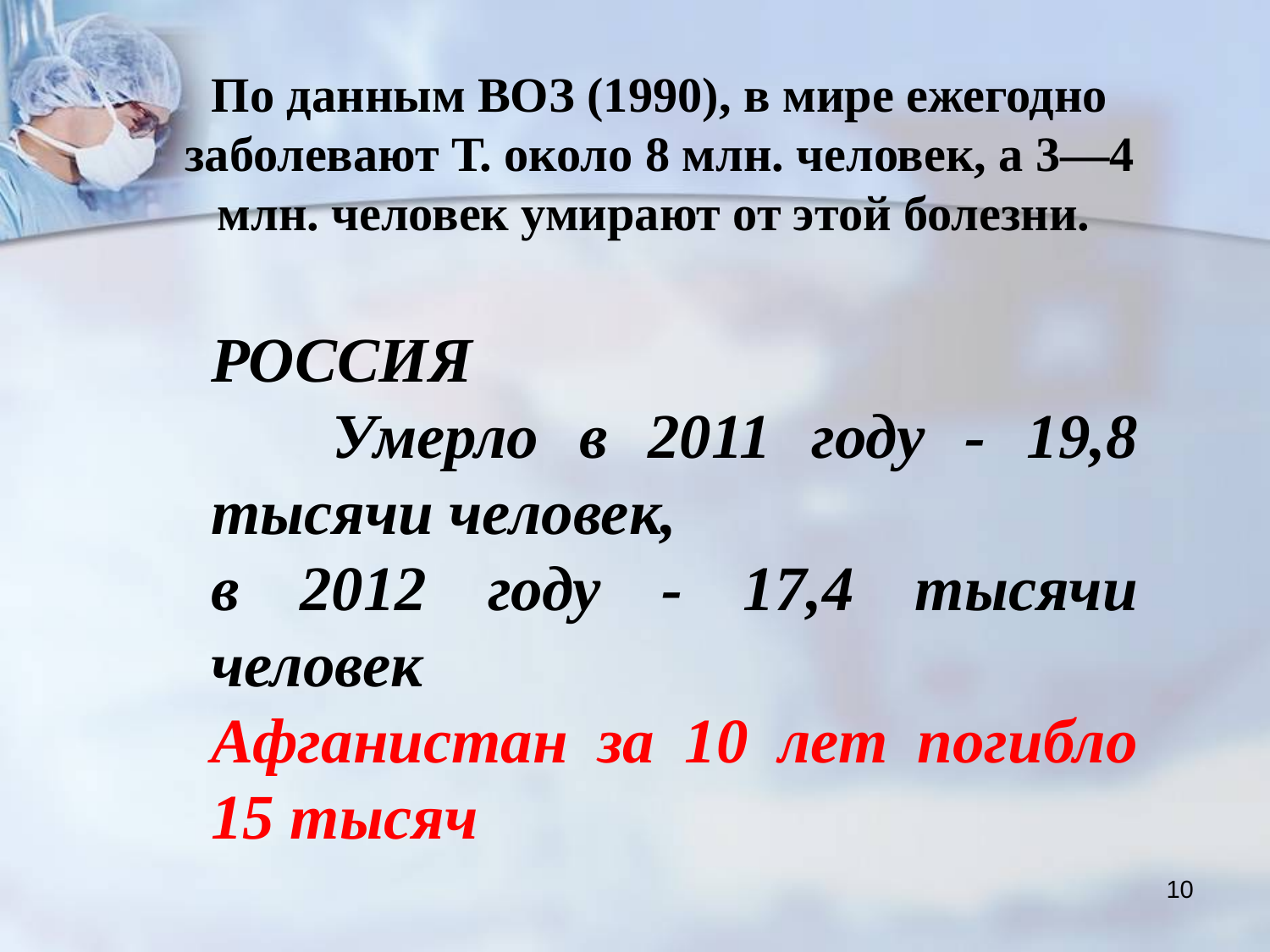

По данным ВОЗ (1990), в мире ежегодно заболевают Т. около 8 млн. человек, а 3—4 млн. человек умирают от этой болезни.

РОССИЯ
   Умерло в 2011 году - 19,8 тысячи человек,
в 2012 году - 17,4 тысячи человек
Афганистан за 10 лет погибло 15 тысяч

10